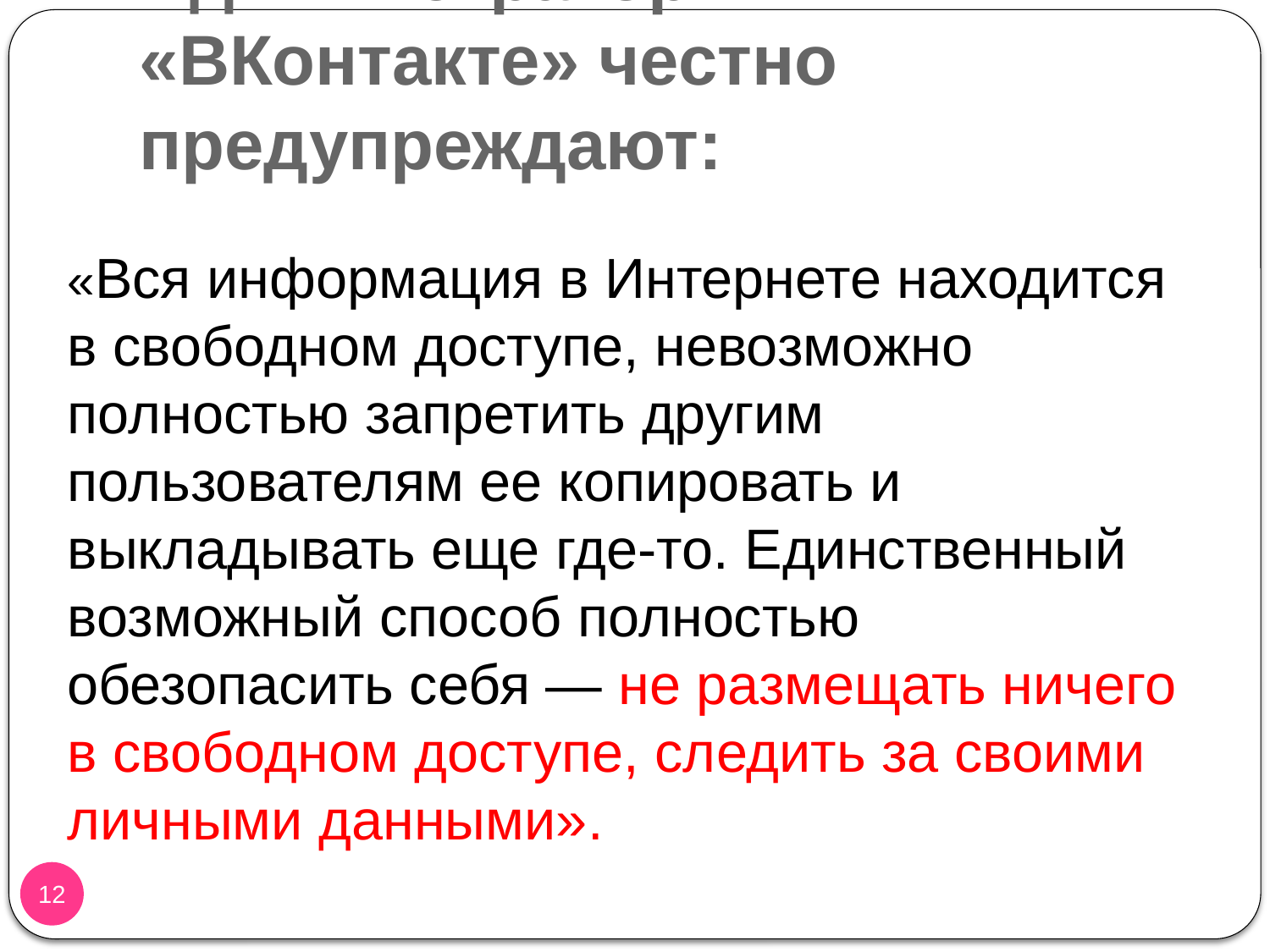

# Администраторы «ВКонтакте» честно предупреждают:

«Вся информация в Интернете находится в свободном доступе, невозможно полностью запретить другим пользователям ее копировать и выкладывать еще где-то. Единственный возможный способ полностью обезопасить себя — не размещать ничего в свободном доступе, следить за своими личными данными».

12